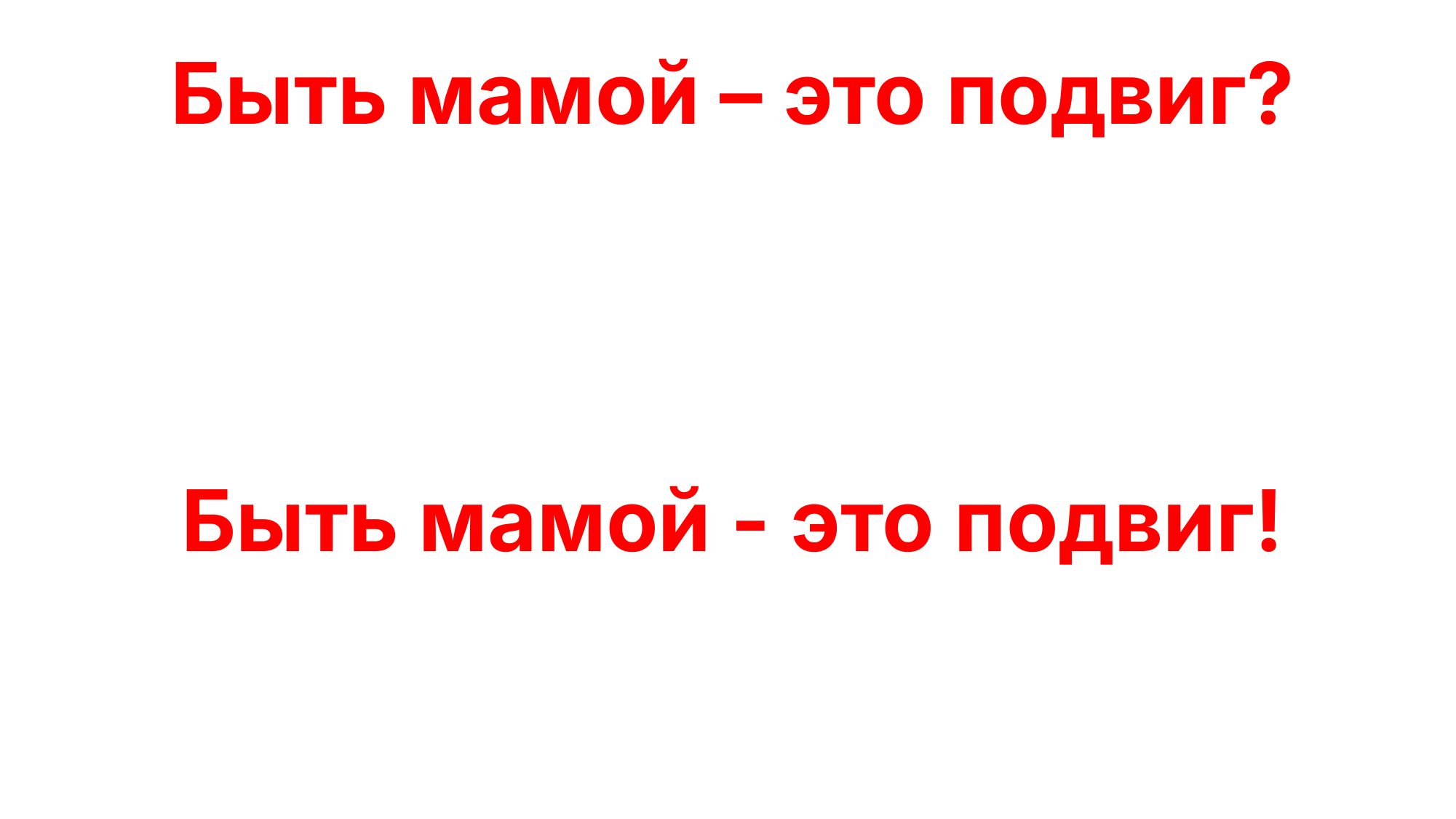

Быть мамой – это подвиг?

Быть мамой - это подвиг!